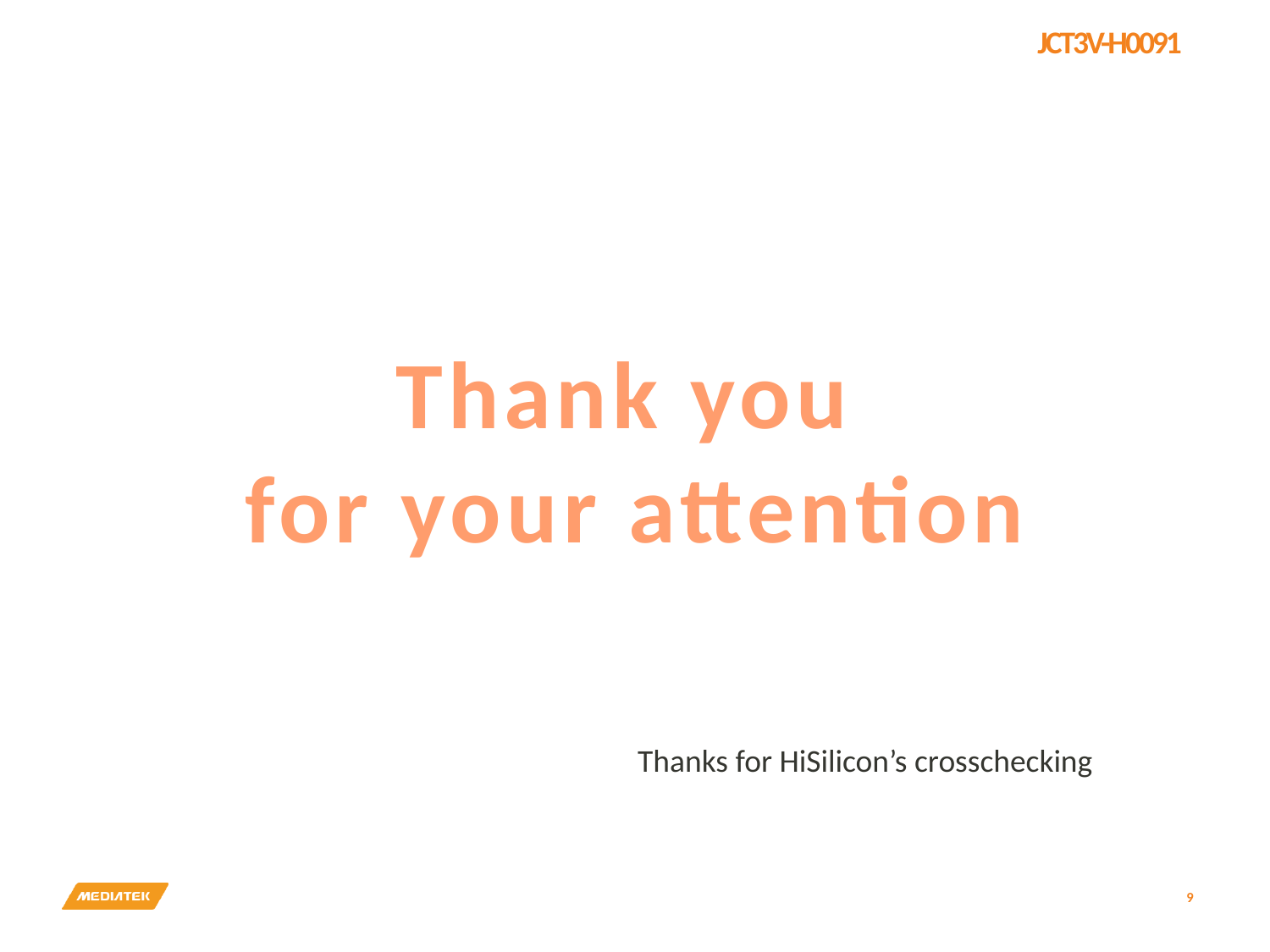

#

Thank you
for your attention
Thanks for HiSilicon’s crosschecking

9